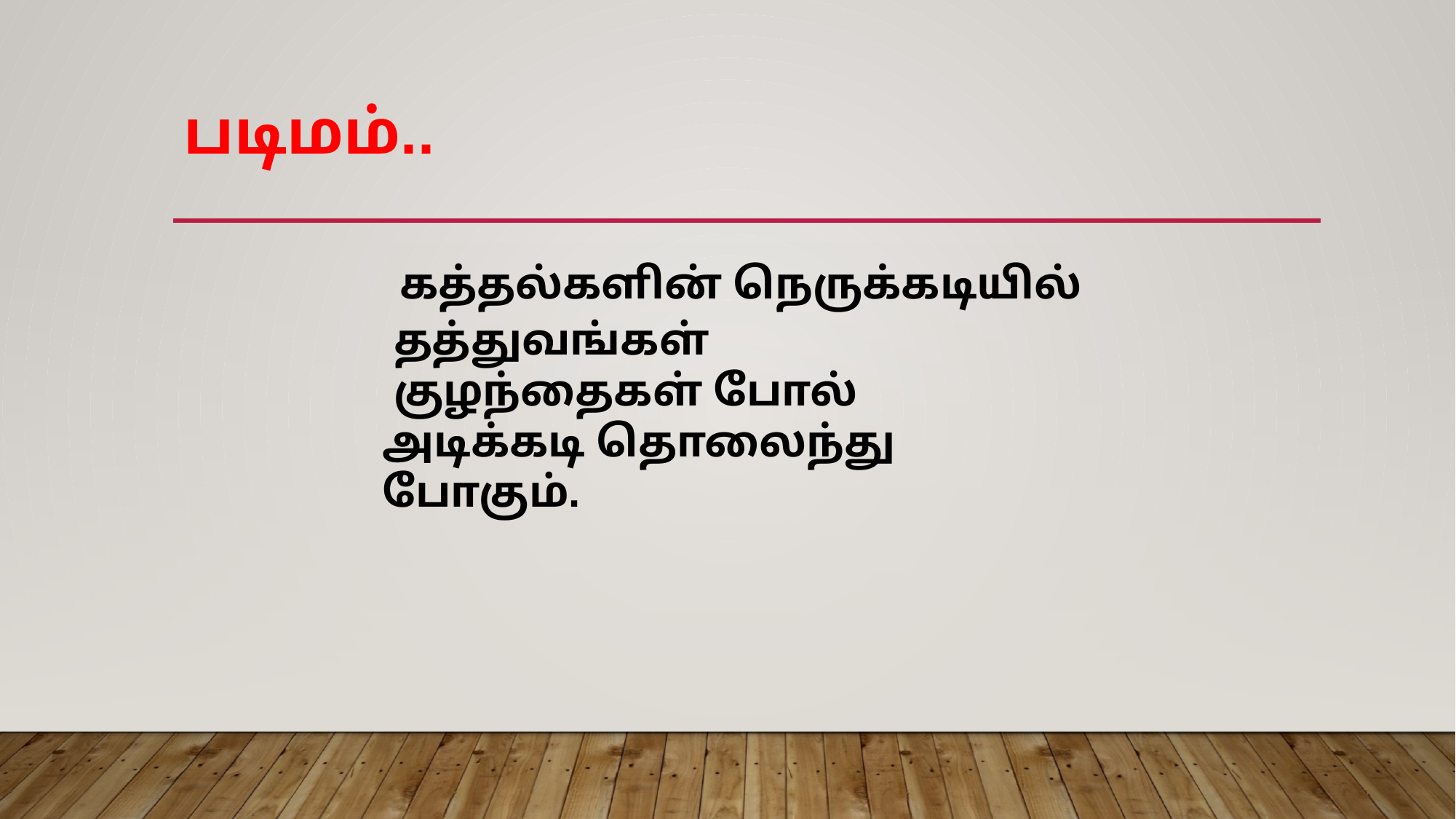

# படிமம்..
 கத்தல்களின் நெருக்கடியில்
 தத்துவங்கள்
 குழந்தைகள் போல்
அடிக்கடி தொலைந்து போகும்.